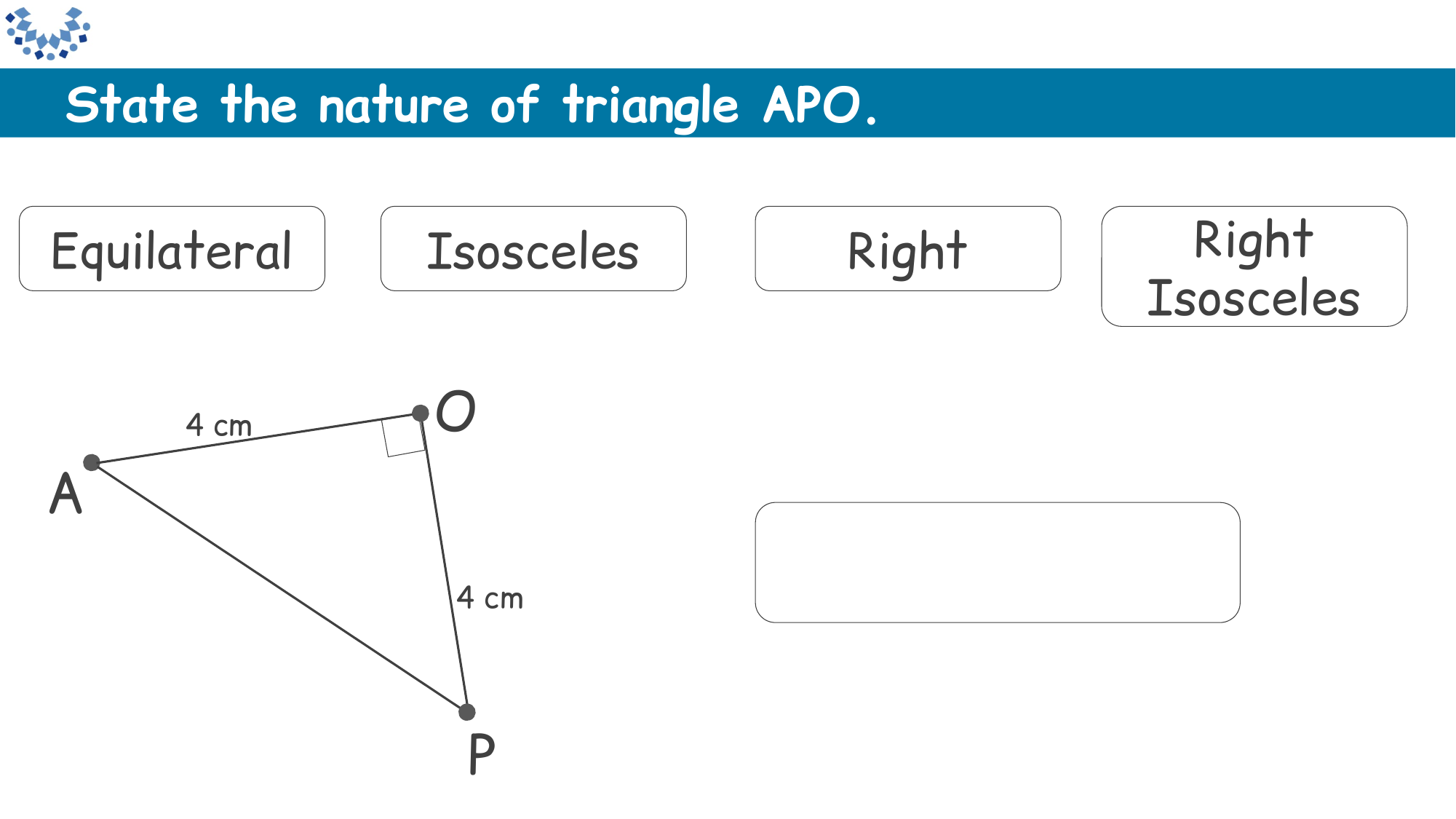

State the nature of triangle APO.
Equilateral
Isosceles
Right
Right Isosceles
O
4 cm

A

Right Isosceles
4 cm

P